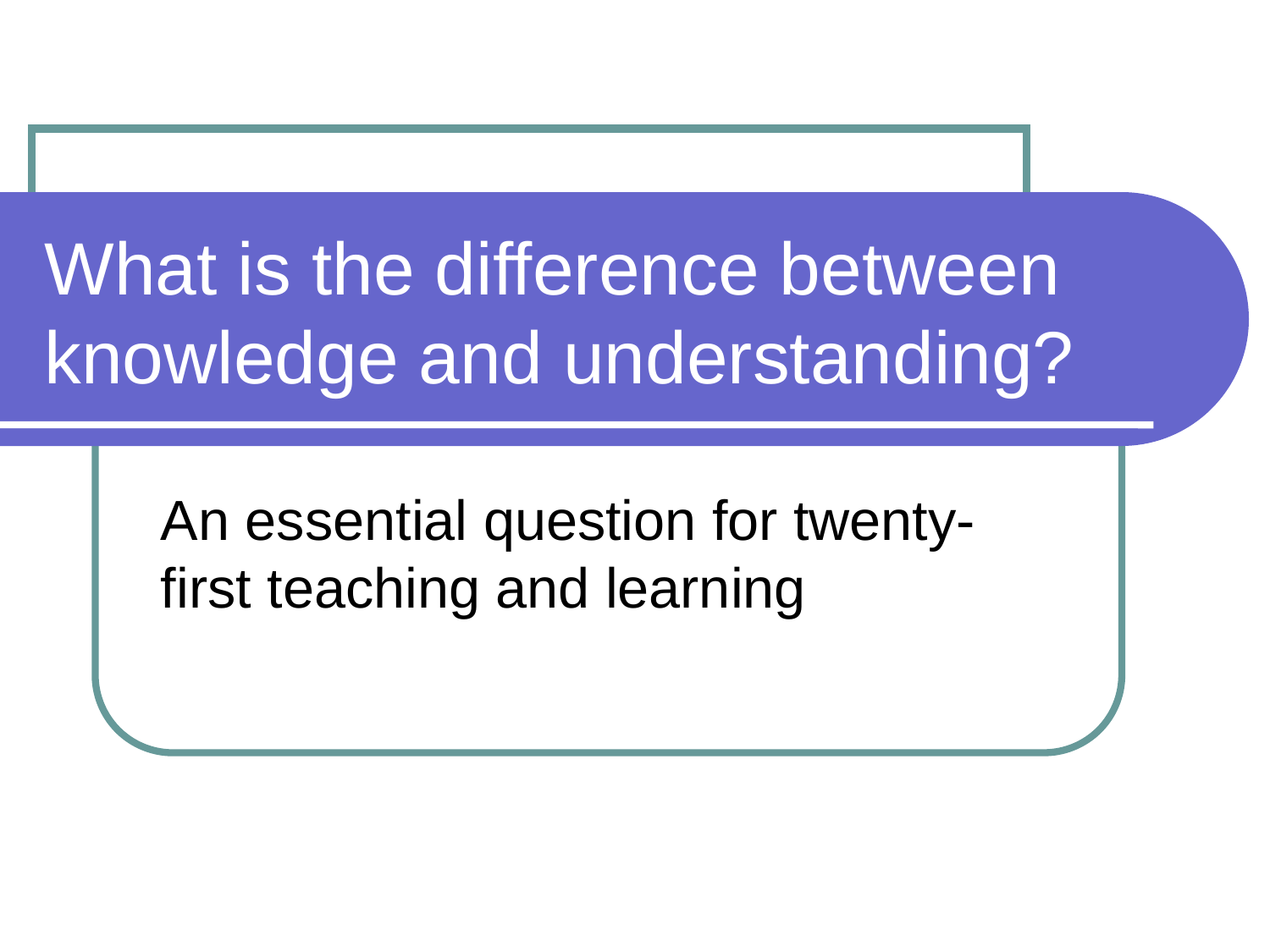

# What is the difference between knowledge and understanding?
An essential question for twenty-first teaching and learning